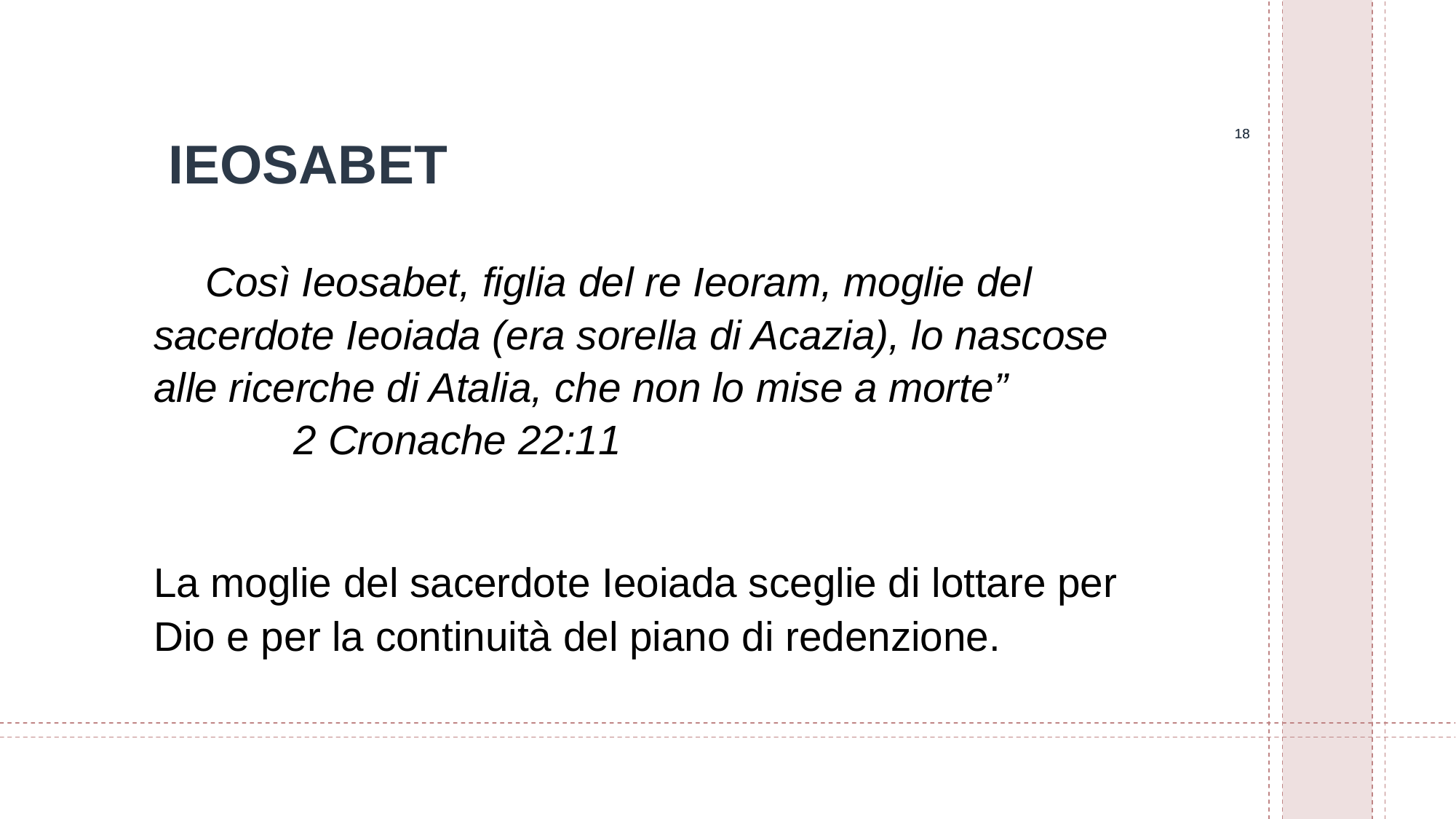

18
18
 IEOSABET
Così Ieosabet, figlia del re Ieoram, moglie del sacerdote Ieoiada (era sorella di Acazia), lo nascose alle ricerche di Atalia, che non lo mise a morte” 						   								   2 Cronache 22:11

La moglie del sacerdote Ieoiada sceglie di lottare per Dio e per la continuità del piano di redenzione.